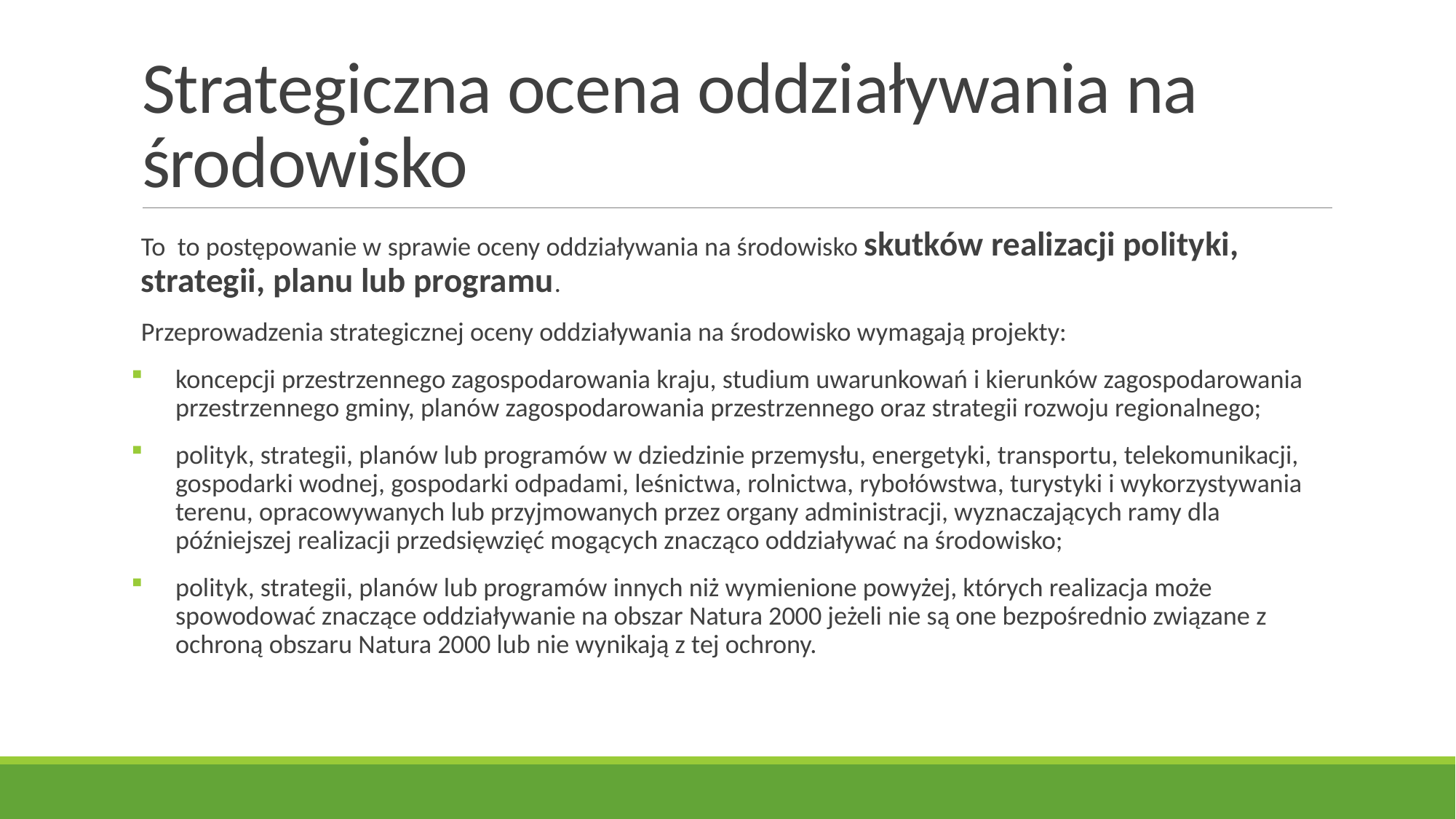

# Strategiczna ocena oddziaływania na środowisko
To  to postępowanie w sprawie oceny oddziaływania na środowisko skutków realizacji polityki, strategii, planu lub programu.
Przeprowadzenia strategicznej oceny oddziaływania na środowisko wymagają projekty:
koncepcji przestrzennego zagospodarowania kraju, studium uwarunkowań i kierunków zagospodarowania przestrzennego gminy, planów zagospodarowania przestrzennego oraz strategii rozwoju regionalnego;
polityk, strategii, planów lub programów w dziedzinie przemysłu, energetyki, transportu, telekomunikacji, gospodarki wodnej, gospodarki odpadami, leśnictwa, rolnictwa, rybołówstwa, turystyki i wykorzystywania terenu, opracowywanych lub przyjmowanych przez organy administracji, wyznaczających ramy dla późniejszej realizacji przedsięwzięć mogących znacząco oddziaływać na środowisko;
polityk, strategii, planów lub programów innych niż wymienione powyżej, których realizacja może spowodować znaczące oddziaływanie na obszar Natura 2000 jeżeli nie są one bezpośrednio związane z ochroną obszaru Natura 2000 lub nie wynikają z tej ochrony.